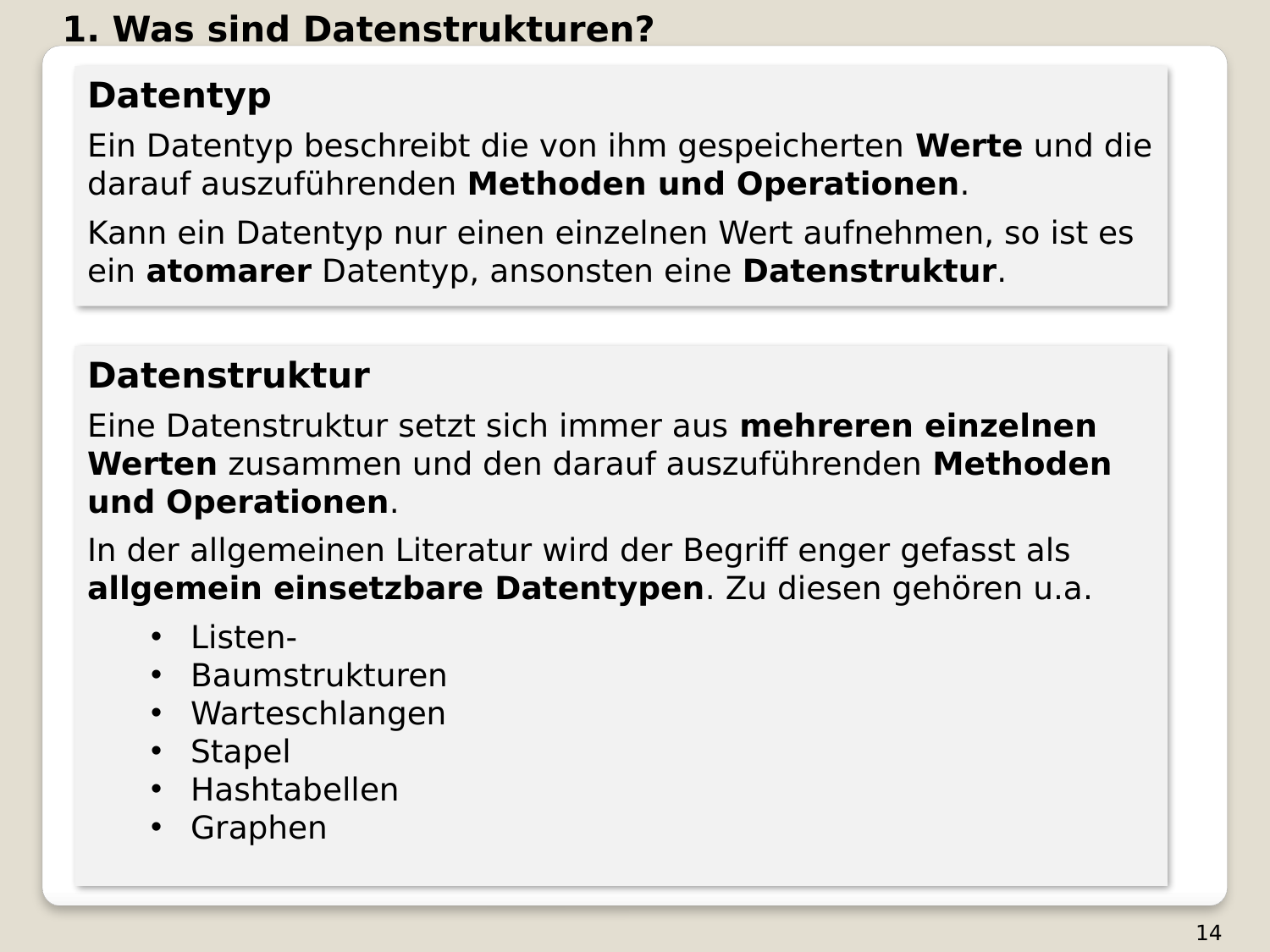

1. Was sind Datenstrukturen?
Datentyp
Ein Datentyp beschreibt die von ihm gespeicherten Werte und die darauf auszuführenden Methoden und Operationen.
Kann ein Datentyp nur einen einzelnen Wert aufnehmen, so ist es ein atomarer Datentyp, ansonsten eine Datenstruktur.

Datenstruktur
Eine Datenstruktur setzt sich immer aus mehreren einzelnen Werten zusammen und den darauf auszuführenden Methoden und Operationen.
In der allgemeinen Literatur wird der Begriff enger gefasst als allgemein einsetzbare Datentypen. Zu diesen gehören u.a.
Listen-
Baumstrukturen
Warteschlangen
Stapel
Hashtabellen
Graphen